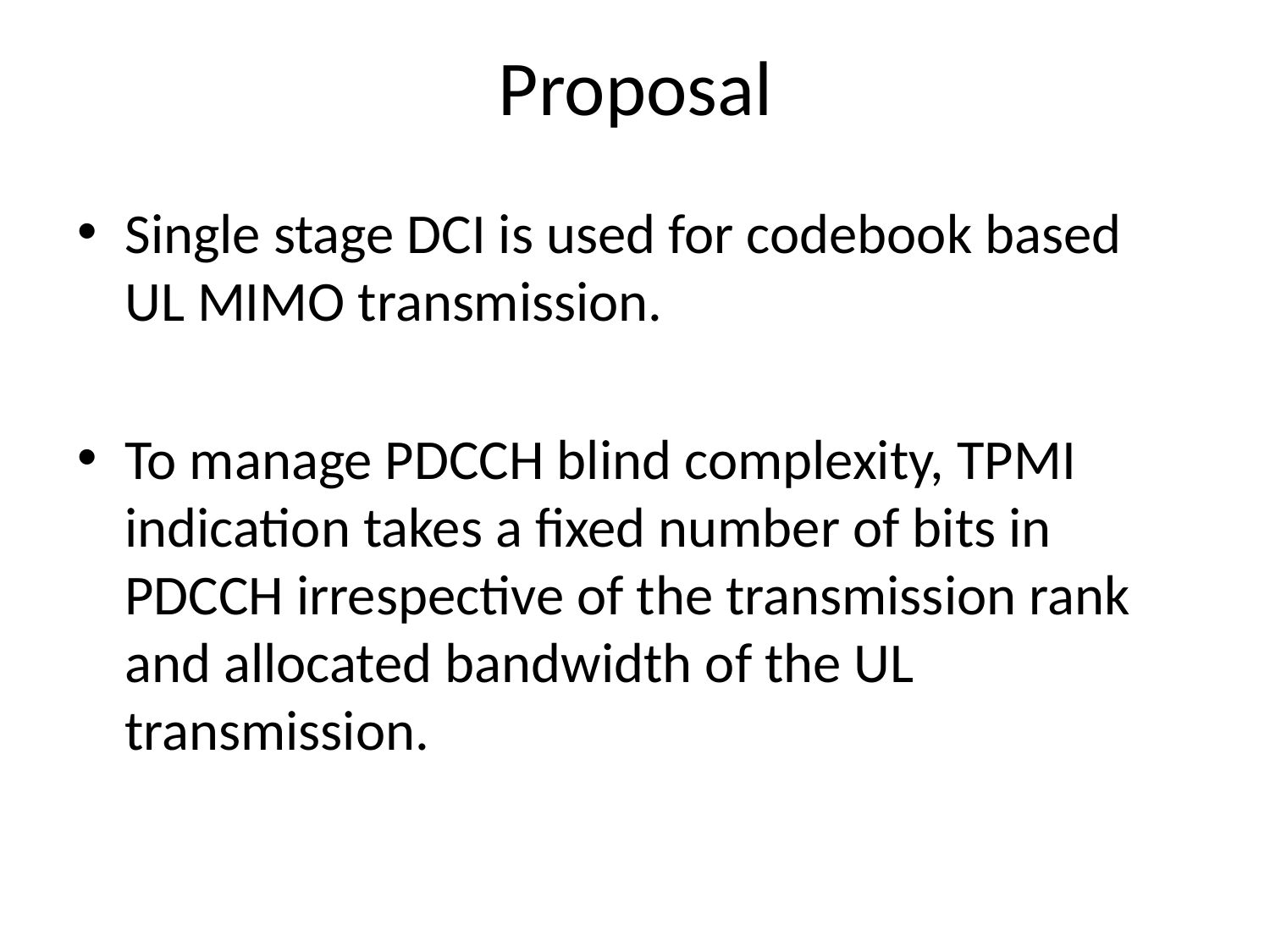

# Proposal
Single stage DCI is used for codebook based UL MIMO transmission.

To manage PDCCH blind complexity, TPMI indication takes a fixed number of bits in PDCCH irrespective of the transmission rank and allocated bandwidth of the UL transmission.